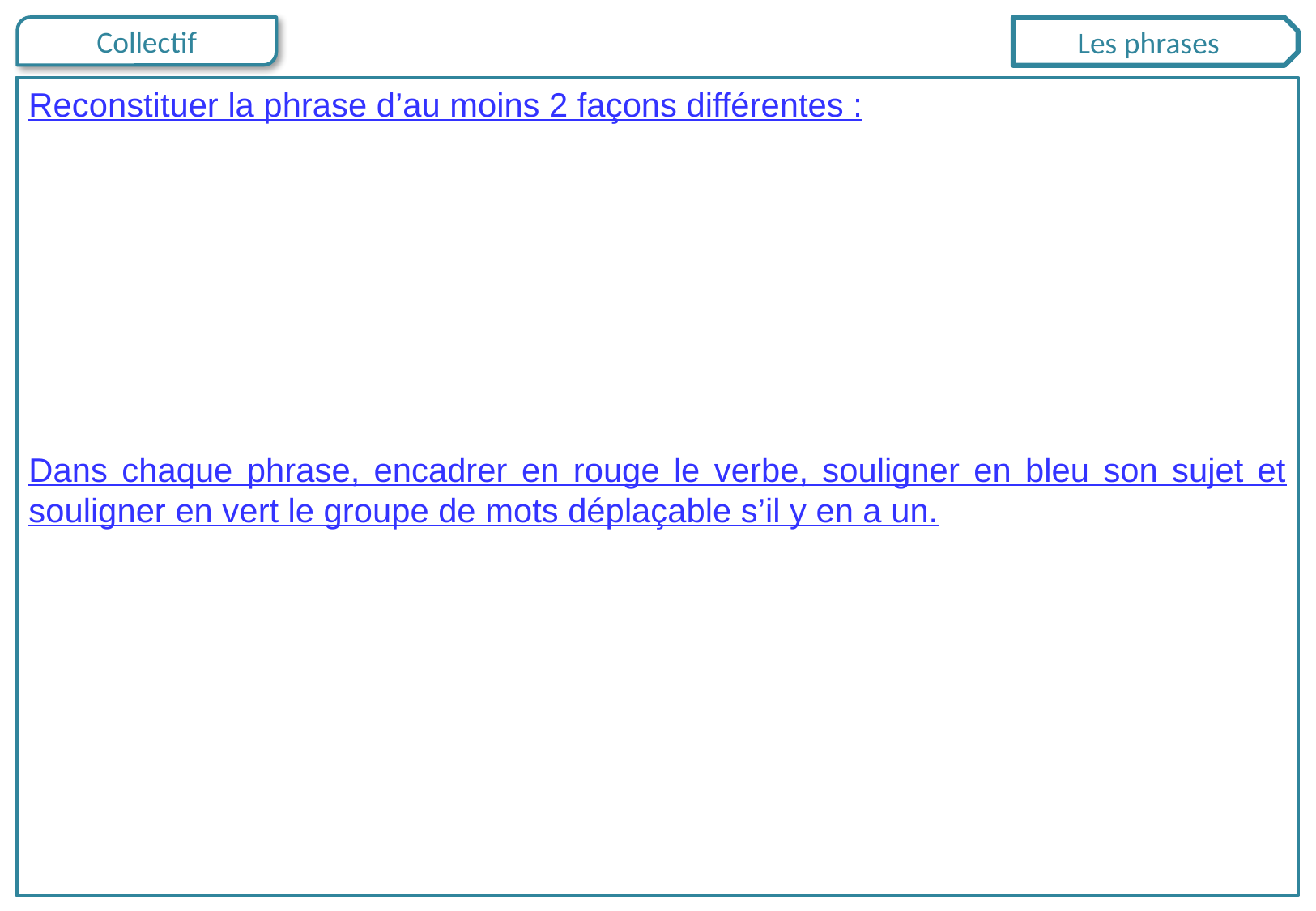

Les phrases
Reconstituer la phrase d’au moins 2 façons différentes :

Dans chaque phrase, encadrer en rouge le verbe, souligner en bleu son sujet et souligner en vert le groupe de mots déplaçable s’il y en a un.